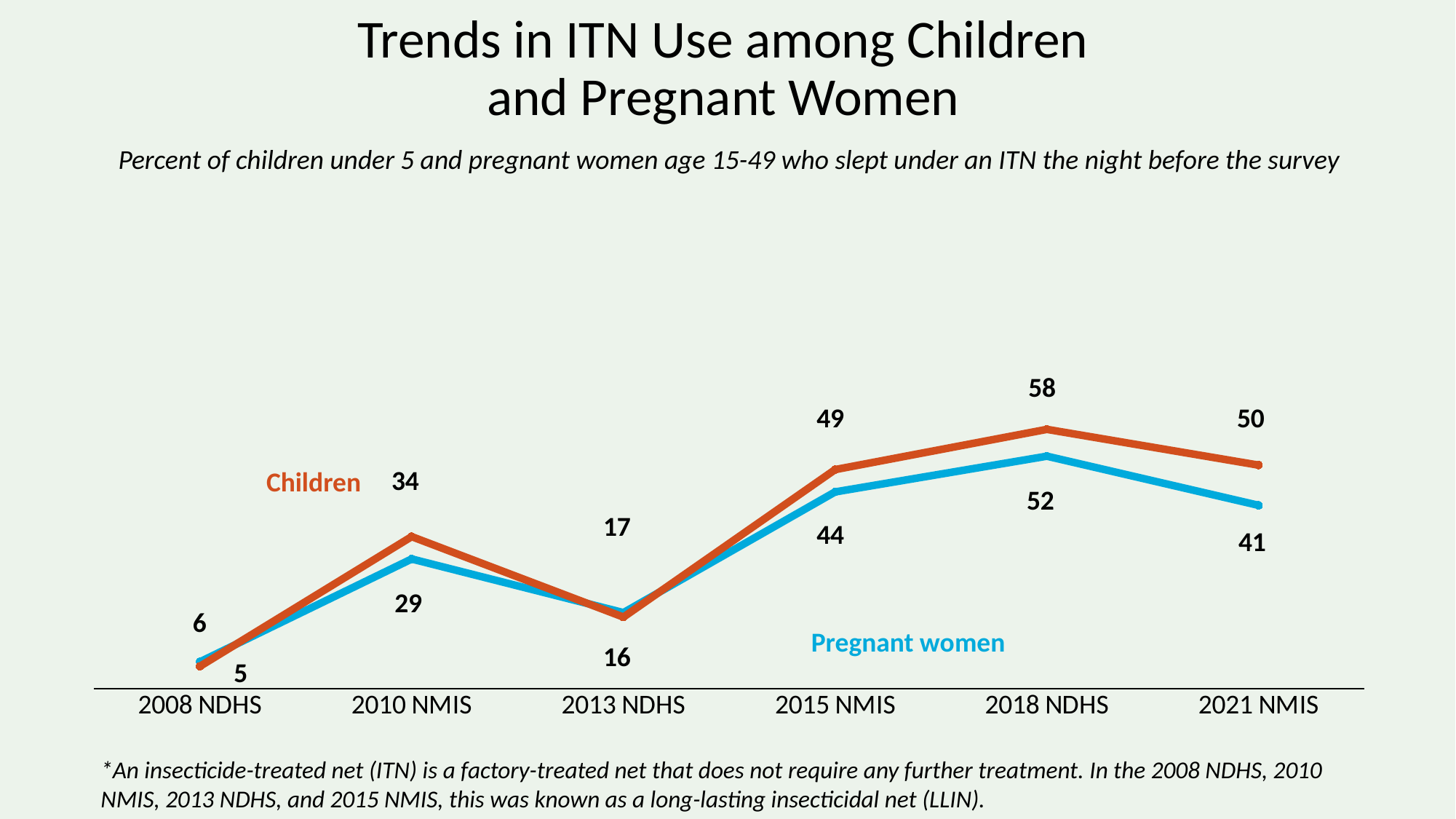

# Trends in ITN Use among Children and Pregnant Women
Percent of children under 5 and pregnant women age 15-49 who slept under an ITN the night before the survey

### Chart

| Category | Children | Pregnant women |
|---|---|---|
| 2008 NDHS | 6.0 | 5.0 |
| 2010 NMIS | 29.0 | 34.0 |
| 2013 NDHS | 17.0 | 16.0 |
| 2015 NMIS | 44.0 | 49.0 |
| 2018 NDHS | 52.0 | 58.0 |
| 2021 NMIS | 41.0 | 50.0 |
Children
Pregnant women
*An insecticide-treated net (ITN) is a factory-treated net that does not require any further treatment. In the 2008 NDHS, 2010 NMIS, 2013 NDHS, and 2015 NMIS, this was known as a long-lasting insecticidal net (LLIN).